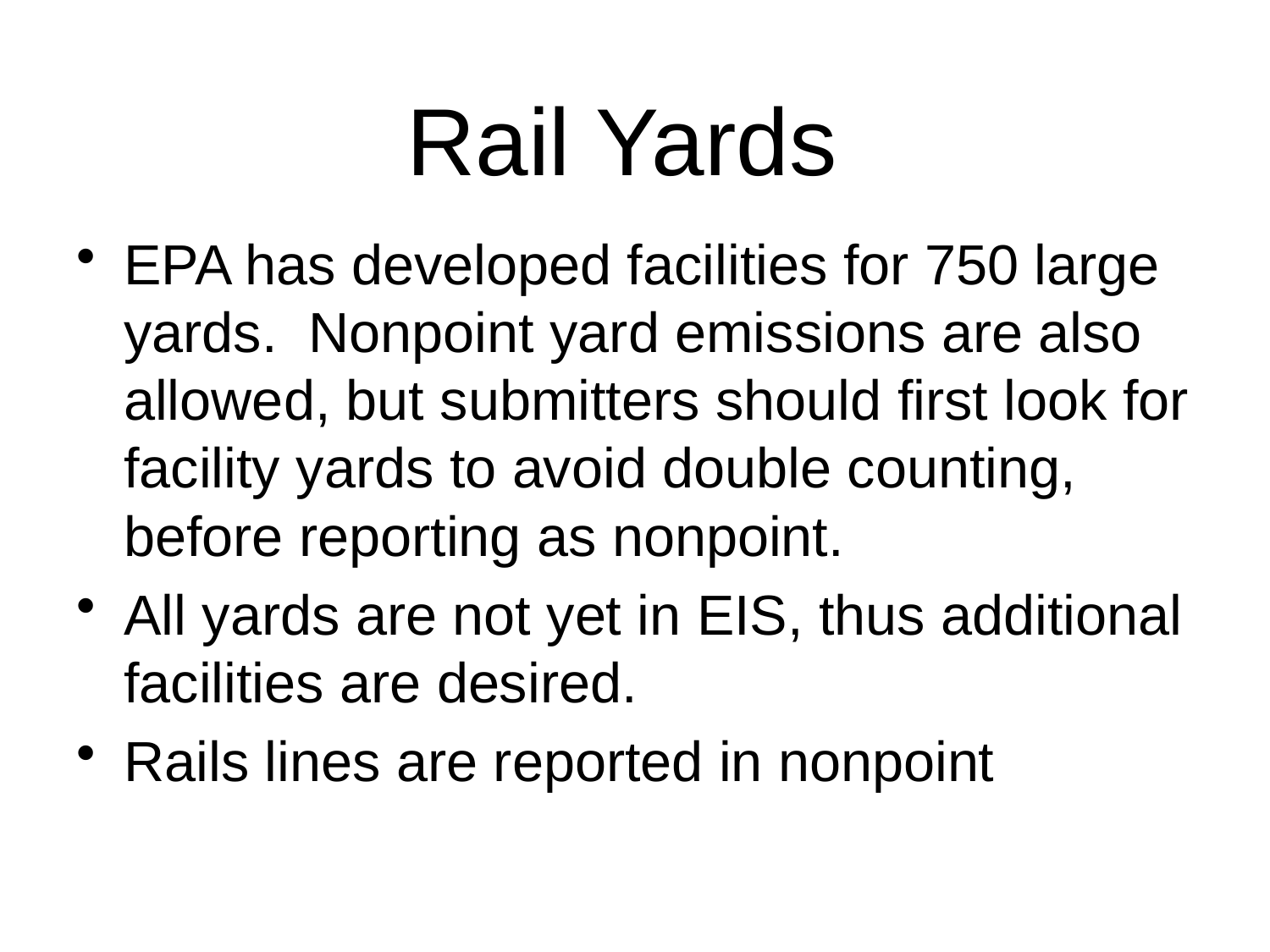

# Rail Yards
EPA has developed facilities for 750 large yards.  Nonpoint yard emissions are also allowed, but submitters should first look for facility yards to avoid double counting, before reporting as nonpoint.
All yards are not yet in EIS, thus additional facilities are desired.
Rails lines are reported in nonpoint